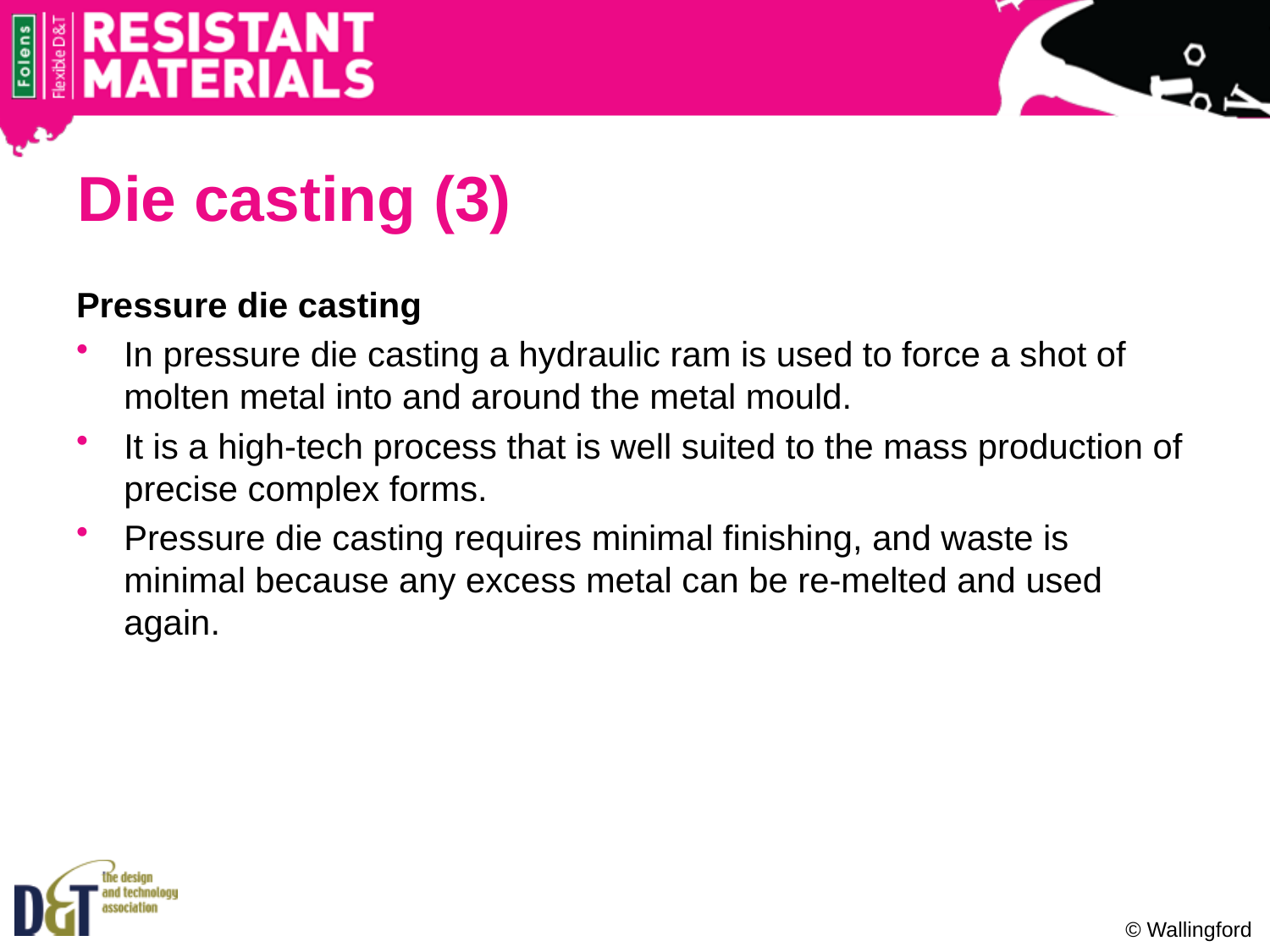

# Die casting (3)
Pressure die casting
In pressure die casting a hydraulic ram is used to force a shot of molten metal into and around the metal mould.
It is a high-tech process that is well suited to the mass production of precise complex forms.
Pressure die casting requires minimal finishing, and waste is minimal because any excess metal can be re-melted and used again.

© Wallingford